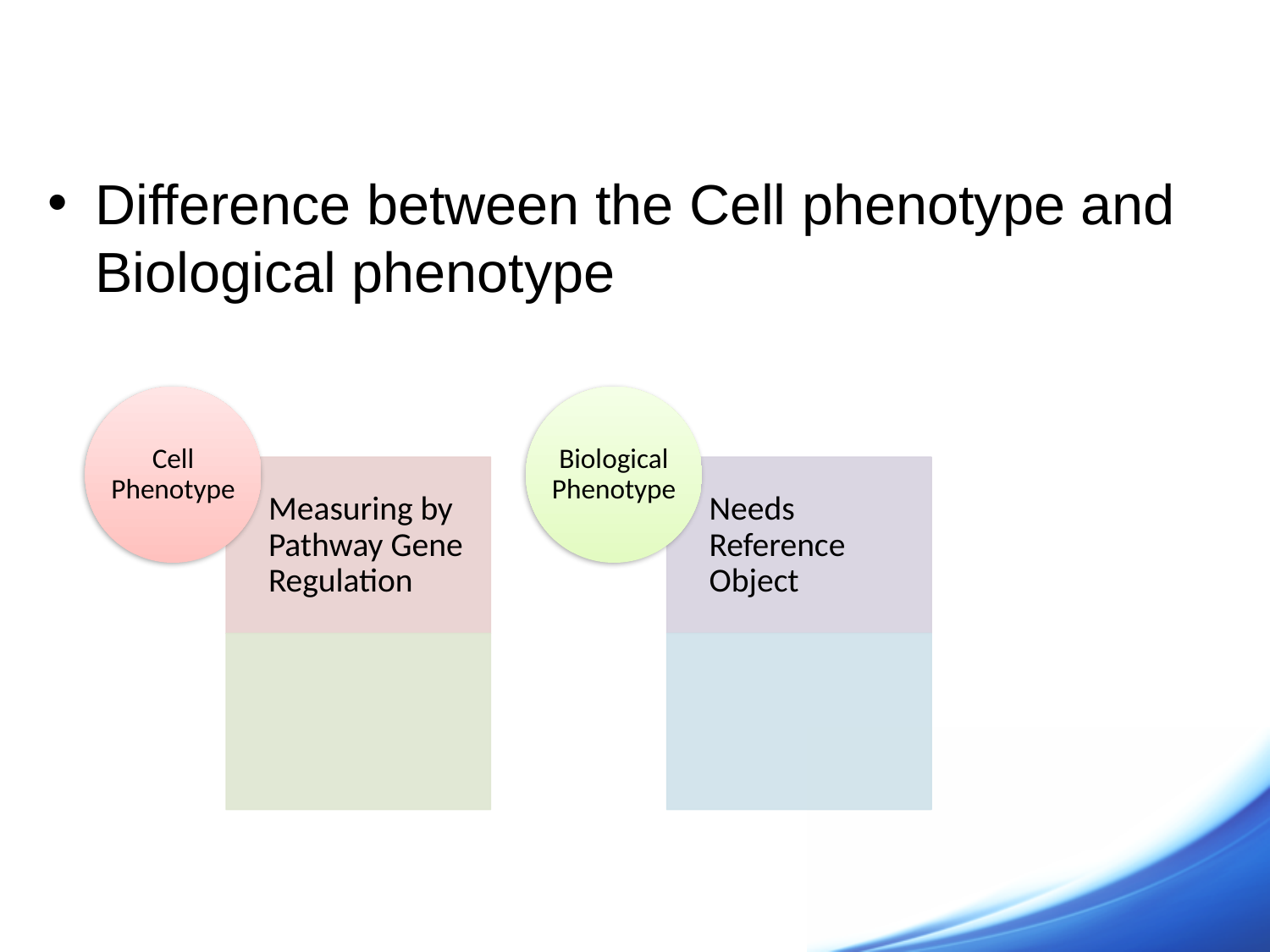

#
Difference between the Cell phenotype and Biological phenotype
Measuring by Pathway Gene Regulation

Cell Phenotype
Needs Reference Object

Biological Phenotype